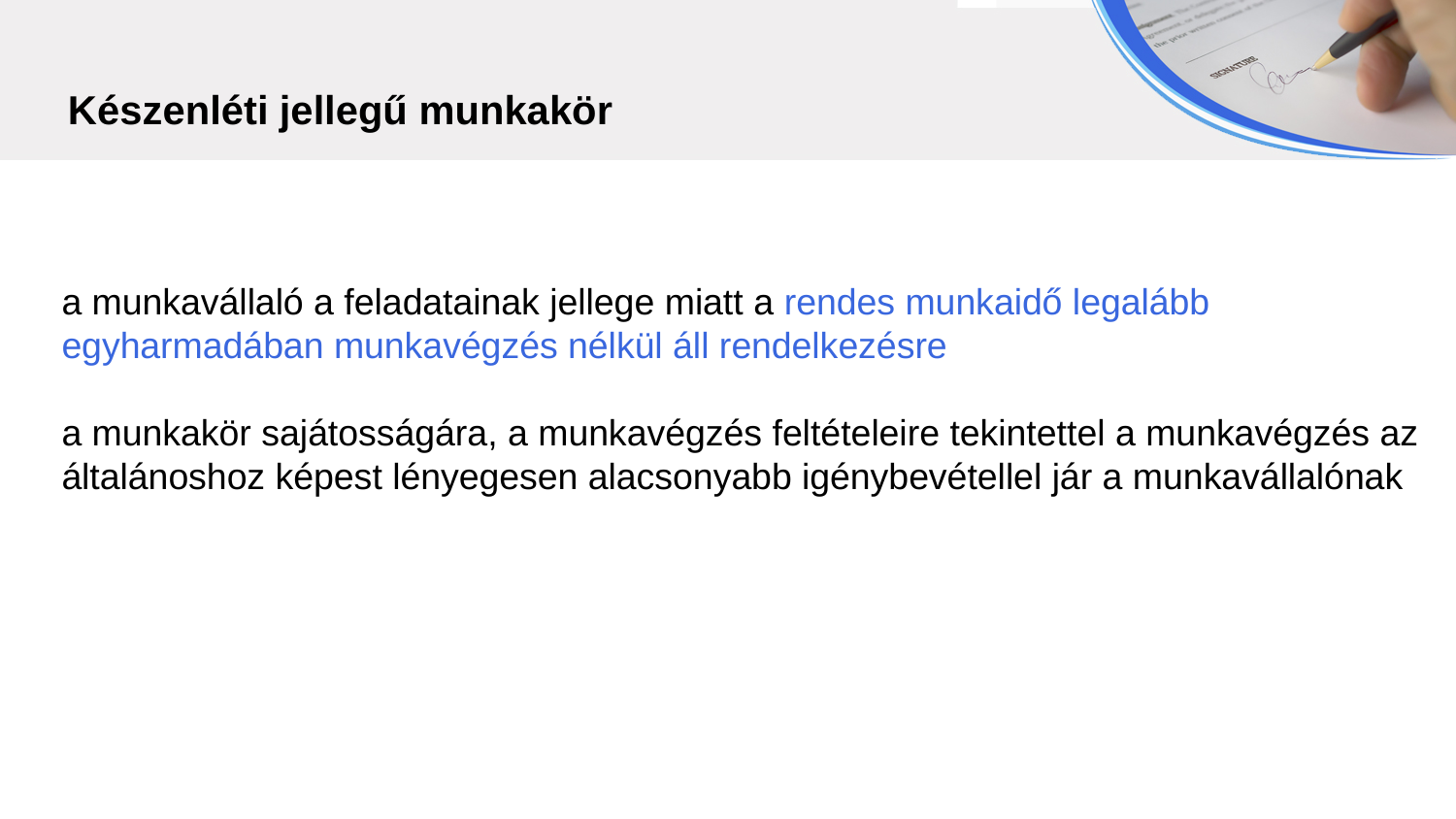

Készenléti jellegű munkakör
a munkavállaló a feladatainak jellege miatt a rendes munkaidő legalább
egyharmadában munkavégzés nélkül áll rendelkezésre

a munkakör sajátosságára, a munkavégzés feltételeire tekintettel a munkavégzés az általánoshoz képest lényegesen alacsonyabb igénybevétellel jár a munkavállalónak